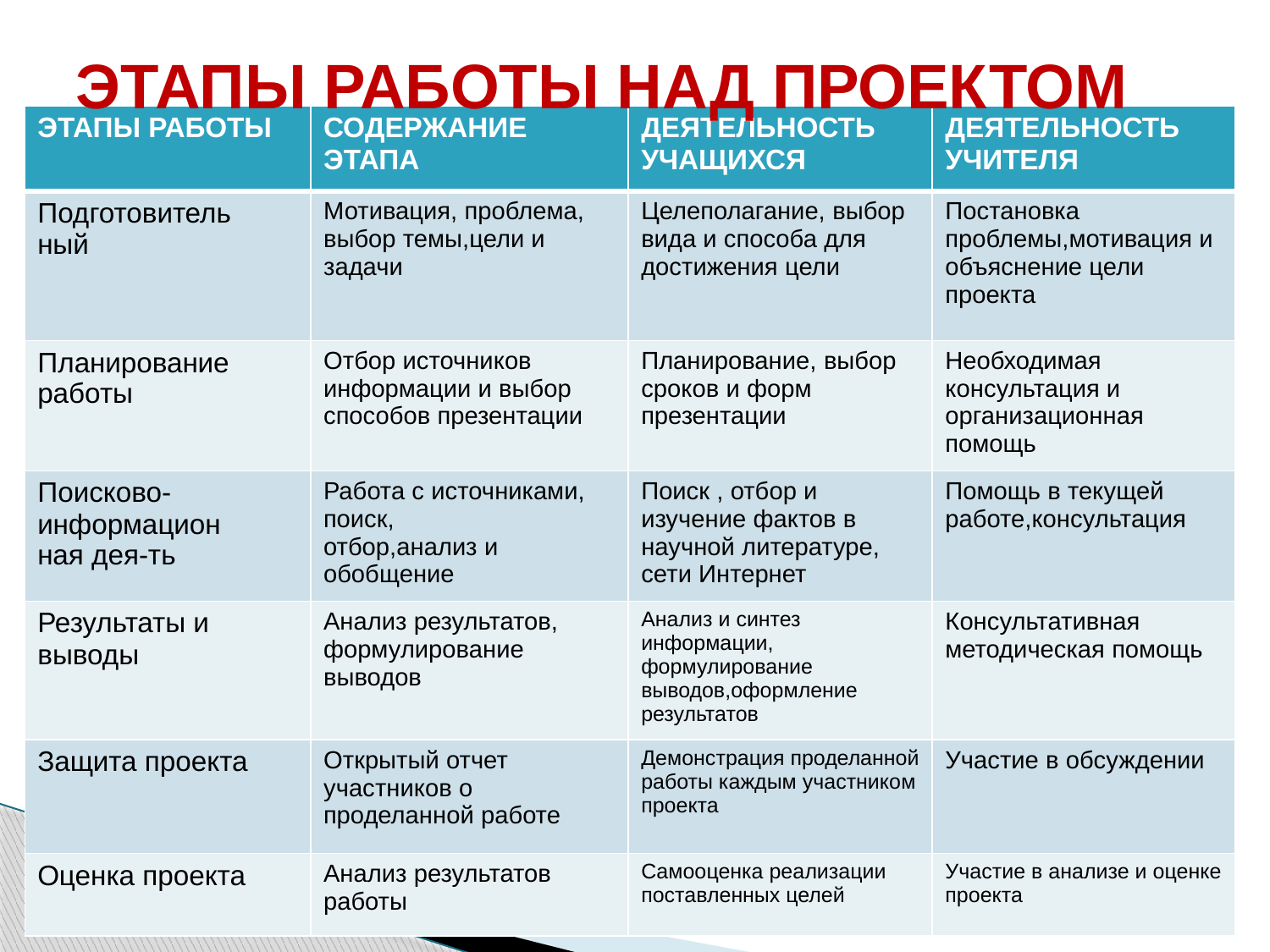

# ЭТАПЫ РАБОТЫ НАД ПРОЕКТОМ
| ЭТАПЫ РАБОТЫ | СОДЕРЖАНИЕ ЭТАПА | ДЕЯТЕЛЬНОСТЬ УЧАЩИХСЯ | ДЕЯТЕЛЬНОСТЬ УЧИТЕЛЯ |
| --- | --- | --- | --- |
| Подготовитель ный | Мотивация, проблема, выбор темы,цели и задачи | Целеполагание, выбор вида и способа для достижения цели | Постановка проблемы,мотивация и объяснение цели проекта |
| Планирование работы | Отбор источников информации и выбор способов презентации | Планирование, выбор сроков и форм презентации | Необходимая консультация и организационная помощь |
| Поисково- информацион ная дея-ть | Работа с источниками, поиск, отбор,анализ и обобщение | Поиск , отбор и изучение фактов в научной литературе, сети Интернет | Помощь в текущей работе,консультация |
| Результаты и выводы | Анализ результатов, формулирование выводов | Анализ и синтез информации, формулирование выводов,оформление результатов | Консультативная методическая помощь |
| Защита проекта | Открытый отчет участников о проделанной работе | Демонстрация проделанной работы каждым участником проекта | Участие в обсуждении |
| Оценка проекта | Анализ результатов работы | Самооценка реализации поставленных целей | Участие в анализе и оценке проекта |